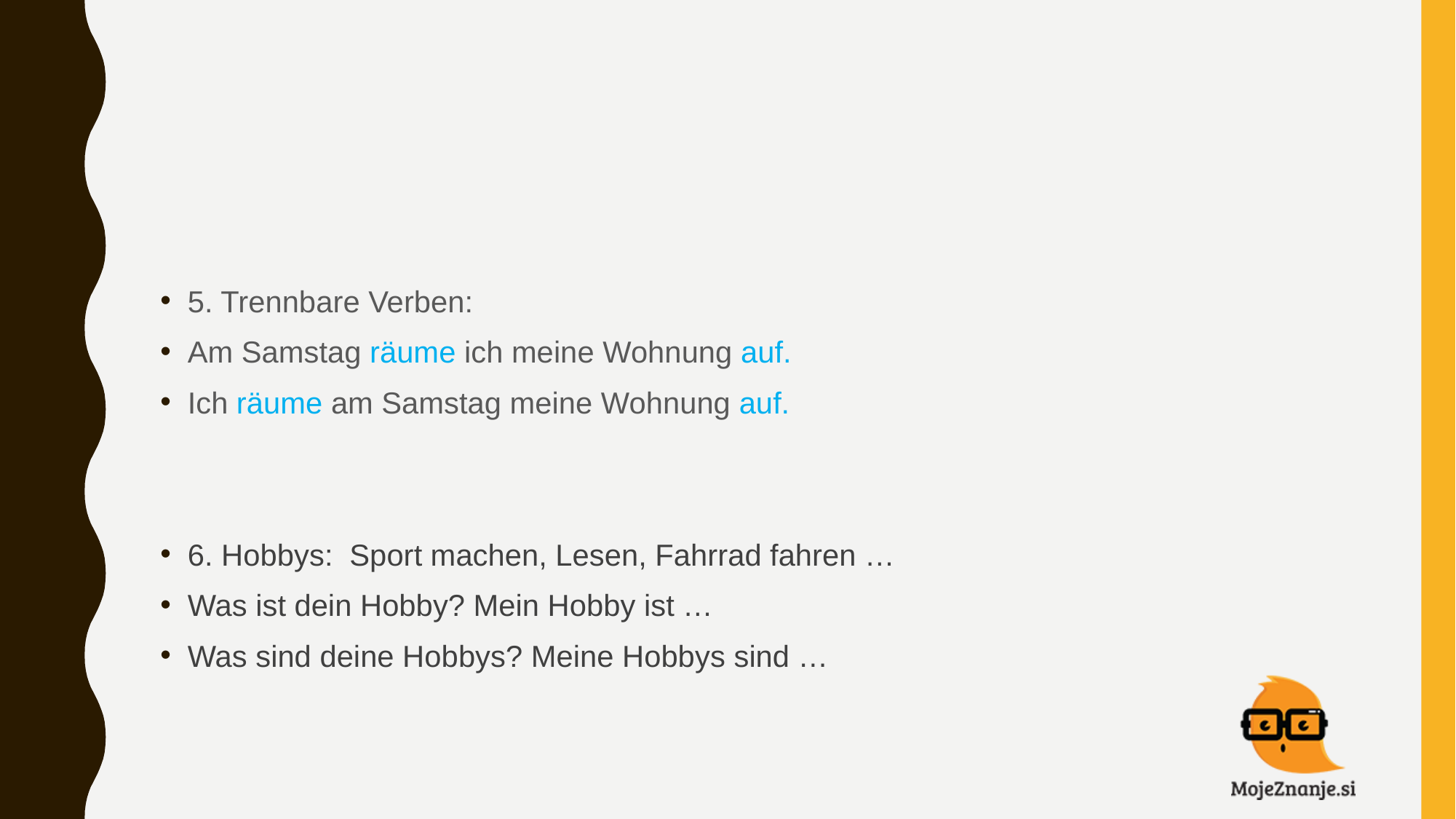

#
5. Trennbare Verben:
Am Samstag räume ich meine Wohnung auf.
Ich räume am Samstag meine Wohnung auf.

6. Hobbys:  Sport machen, Lesen, Fahrrad fahren …
Was ist dein Hobby? Mein Hobby ist …
Was sind deine Hobbys? Meine Hobbys sind …